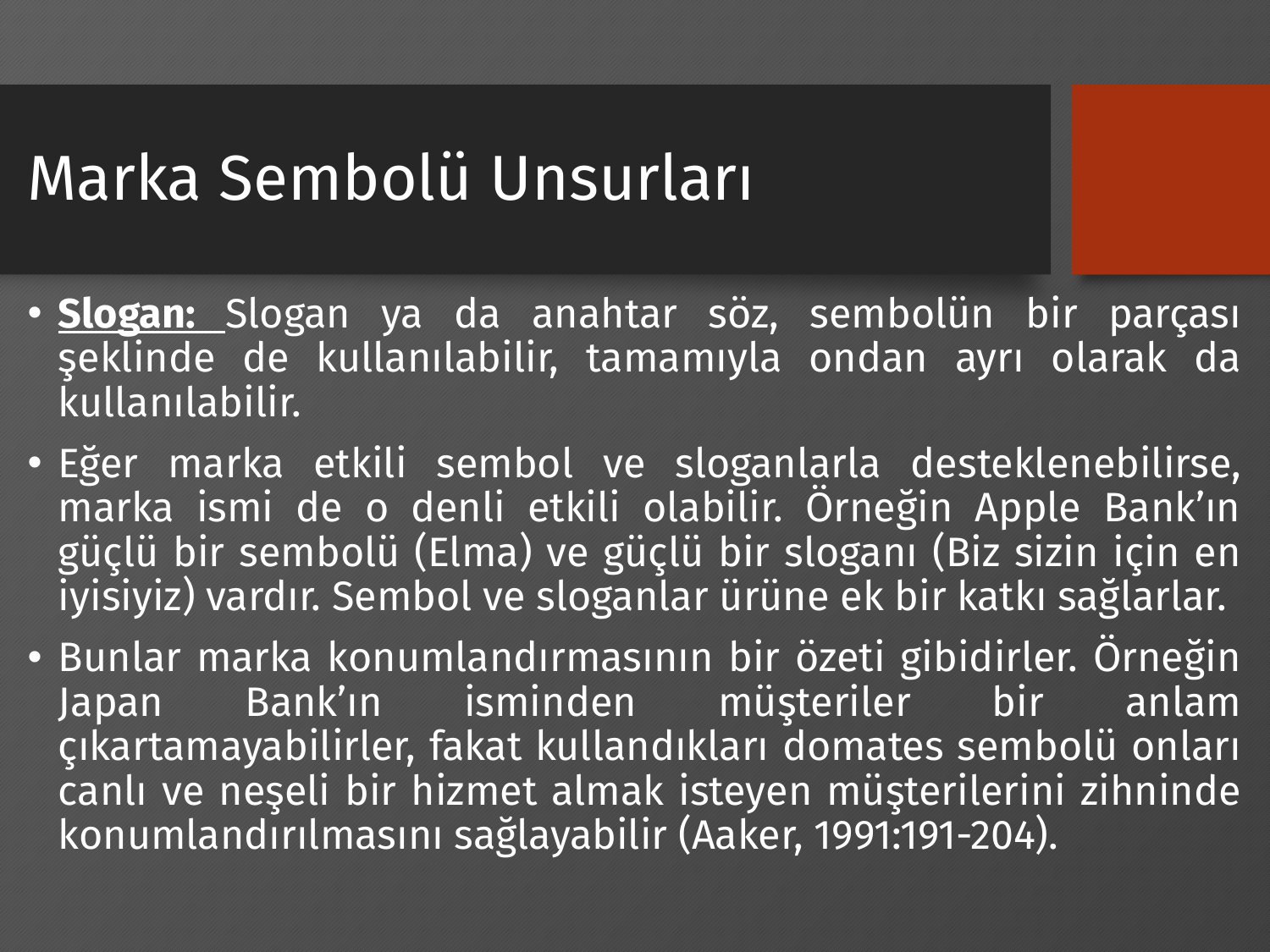

# Marka Sembolü Unsurları
Slogan: Slogan ya da anahtar söz, sembolün bir parçası şeklinde de kullanılabilir, tamamıyla ondan ayrı olarak da kullanılabilir.
Eğer marka etkili sembol ve sloganlarla desteklenebilirse, marka ismi de o denli etkili olabilir. Örneğin Apple Bank’ın güçlü bir sembolü (Elma) ve güçlü bir sloganı (Biz sizin için en iyisiyiz) vardır. Sembol ve sloganlar ürüne ek bir katkı sağlarlar.
Bunlar marka konumlandırmasının bir özeti gibidirler. Örneğin Japan Bank’ın isminden müşteriler bir anlam çıkartamayabilirler, fakat kullandıkları domates sembolü onları canlı ve neşeli bir hizmet almak isteyen müşterilerini zihninde konumlandırılmasını sağlayabilir (Aaker, 1991:191-204).